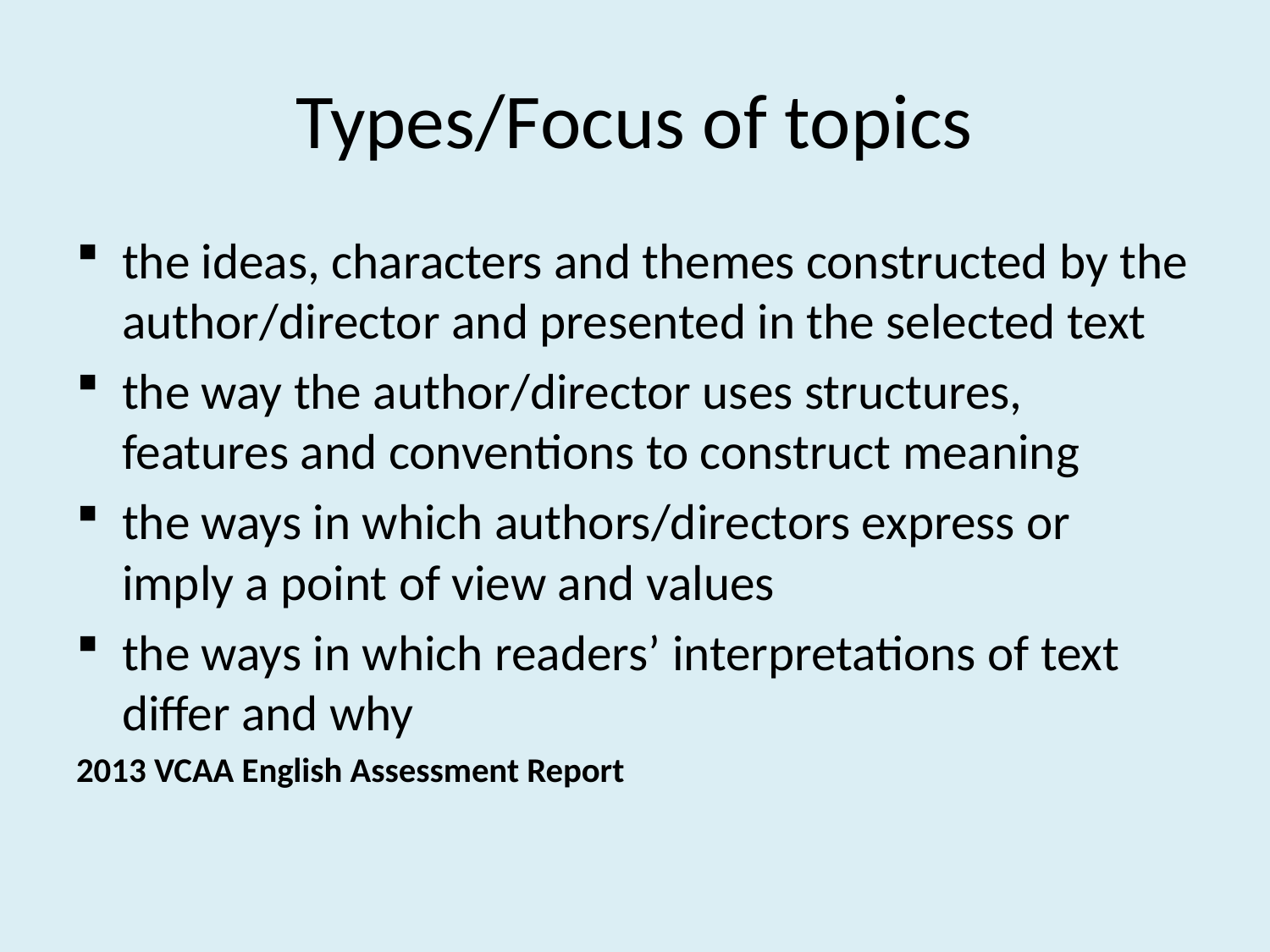

# Types/Focus of topics
the ideas, characters and themes constructed by the author/director and presented in the selected text
the way the author/director uses structures, features and conventions to construct meaning
the ways in which authors/directors express or imply a point of view and values
the ways in which readers’ interpretations of text differ and why
2013 VCAA English Assessment Report